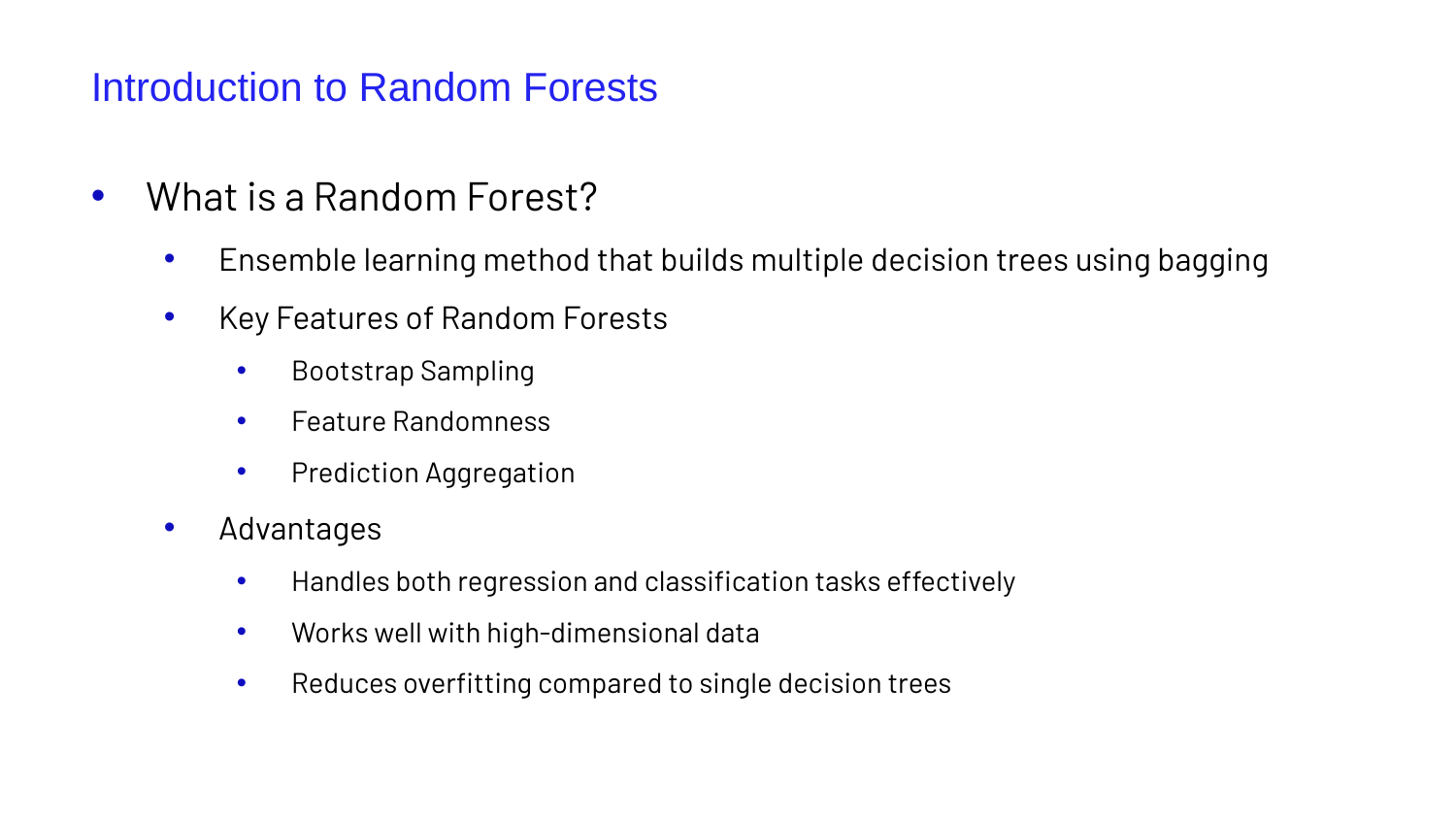

Introduction to Random Forests
What is a Random Forest?
Ensemble learning method that builds multiple decision trees using bagging
Key Features of Random Forests
Bootstrap Sampling
Feature Randomness
Prediction Aggregation
Advantages
Handles both regression and classification tasks effectively
Works well with high-dimensional data
Reduces overfitting compared to single decision trees